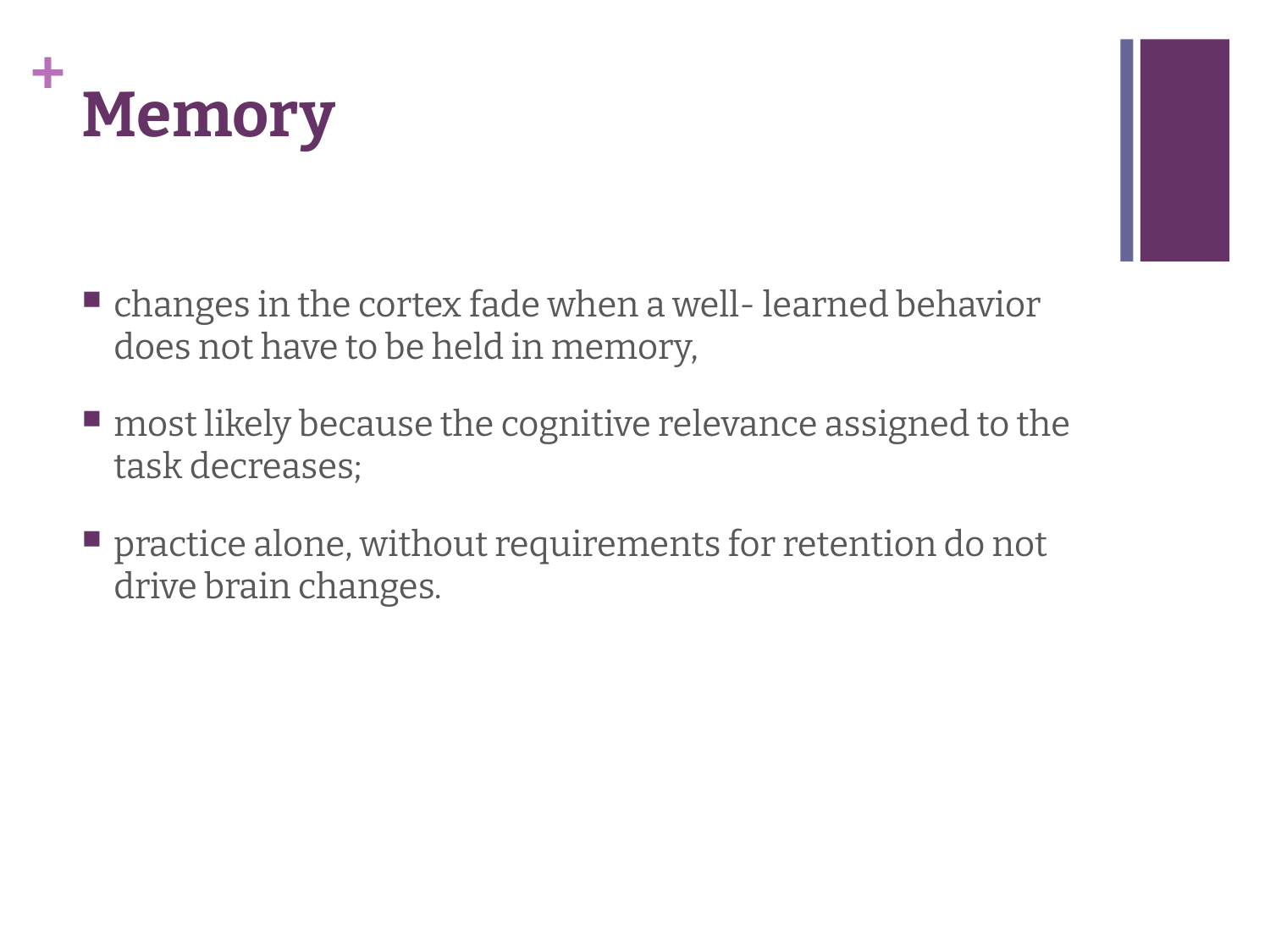

# Memory
changes in the cortex fade when a well- learned behavior does not have to be held in memory,
most likely because the cognitive relevance assigned to the task decreases;
practice alone, without requirements for retention do not drive brain changes.